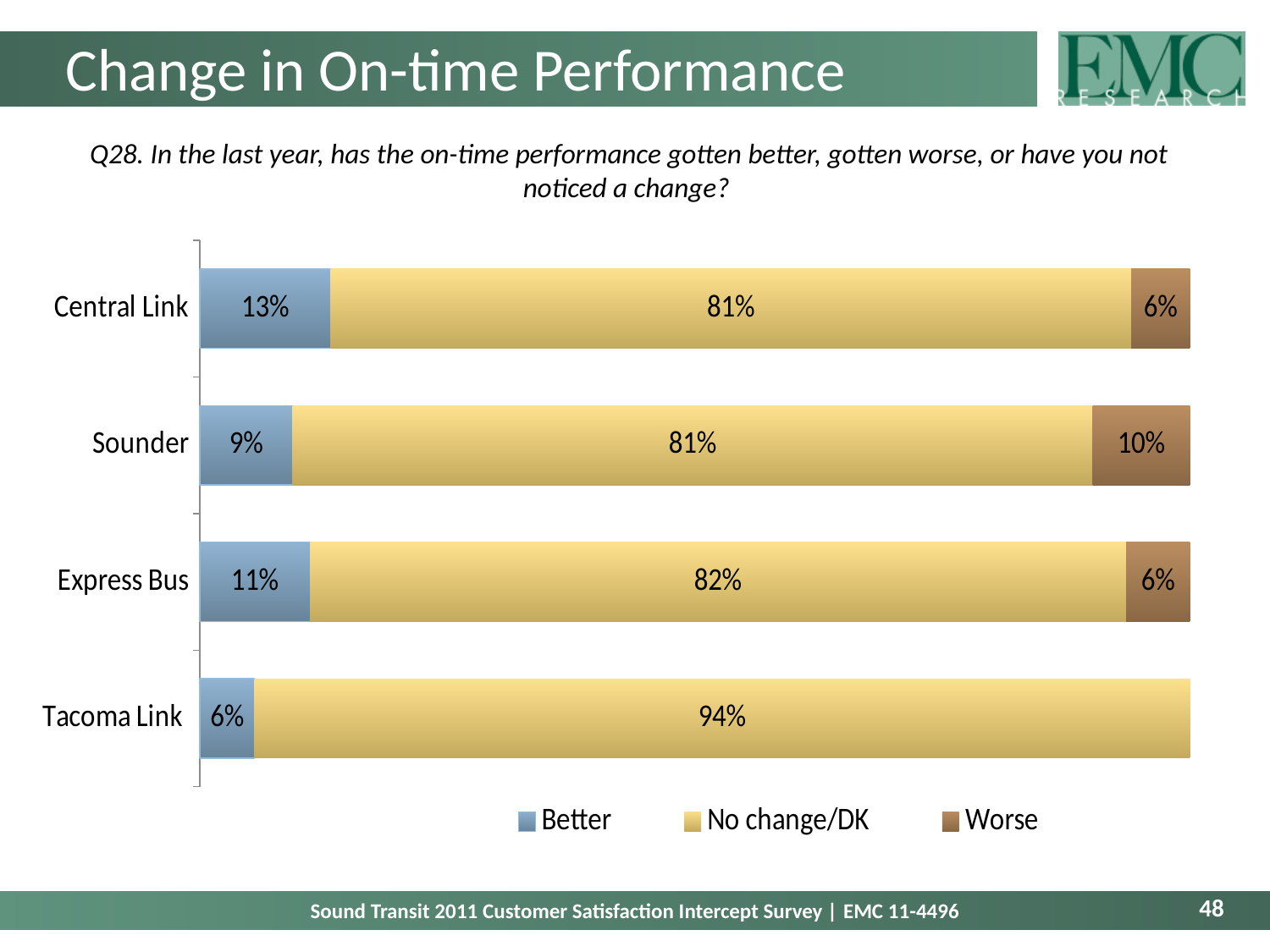

# Change in On-time Performance
Q28. In the last year, has the on-time performance gotten better, gotten worse, or have you not noticed a change?

### Chart

| Category | Better | No change/DK | Worse |
|---|---|---|---|
| Central Link | 0.13224497129370227 | 0.8084625388943789 | 0.05929248981191851 |
| Sounder | 0.09359176095095473 | 0.8083957099168633 | 0.0980125291321836 |
| Express Bus | 0.11138613861386068 | 0.8242574257425686 | 0.064356435643564 |
| Tacoma Link  | 0.05512448614289291 | 0.9448755138571071 | 0.0 |